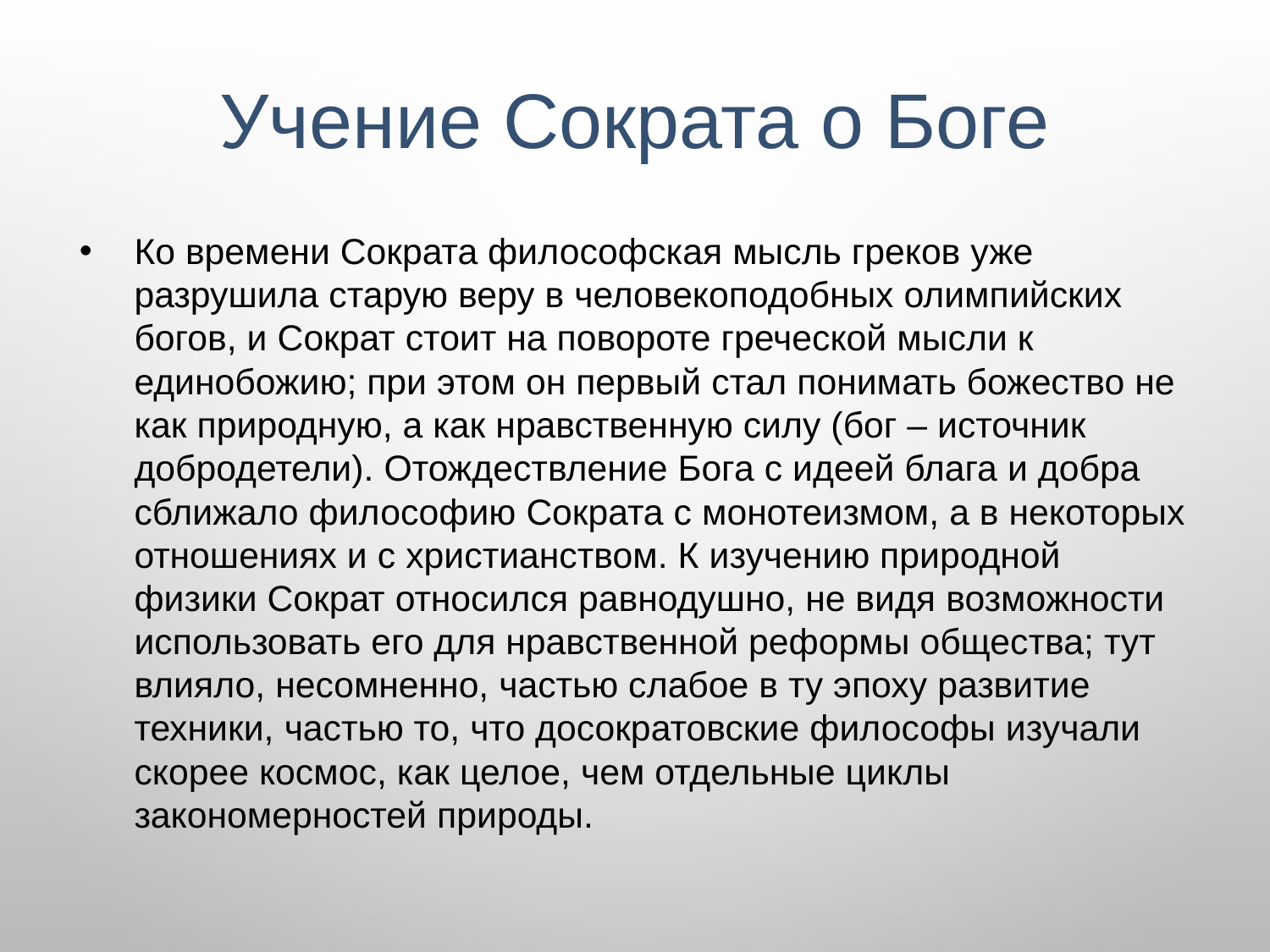

# Учение Сократа о Боге
Ко времени Сократа философская мысль греков уже разрушила старую веру в человекоподобных олимпийских богов, и Сократ стоит на повороте греческой мысли к единобожию; при этом он первый стал понимать божество не как природную, а как нравственную силу (бог – источник добродетели). Отождествление Бога с идеей блага и добра сближало философию Сократа с монотеизмом, а в некоторых отношениях и с христианством. К изучению природной физики Сократ относился равнодушно, не видя возможности использовать его для нравственной реформы общества; тут влияло, несомненно, частью слабое в ту эпоху развитие техники, частью то, что досократовские философы изучали скорее космос, как целое, чем отдельные циклы закономерностей природы.